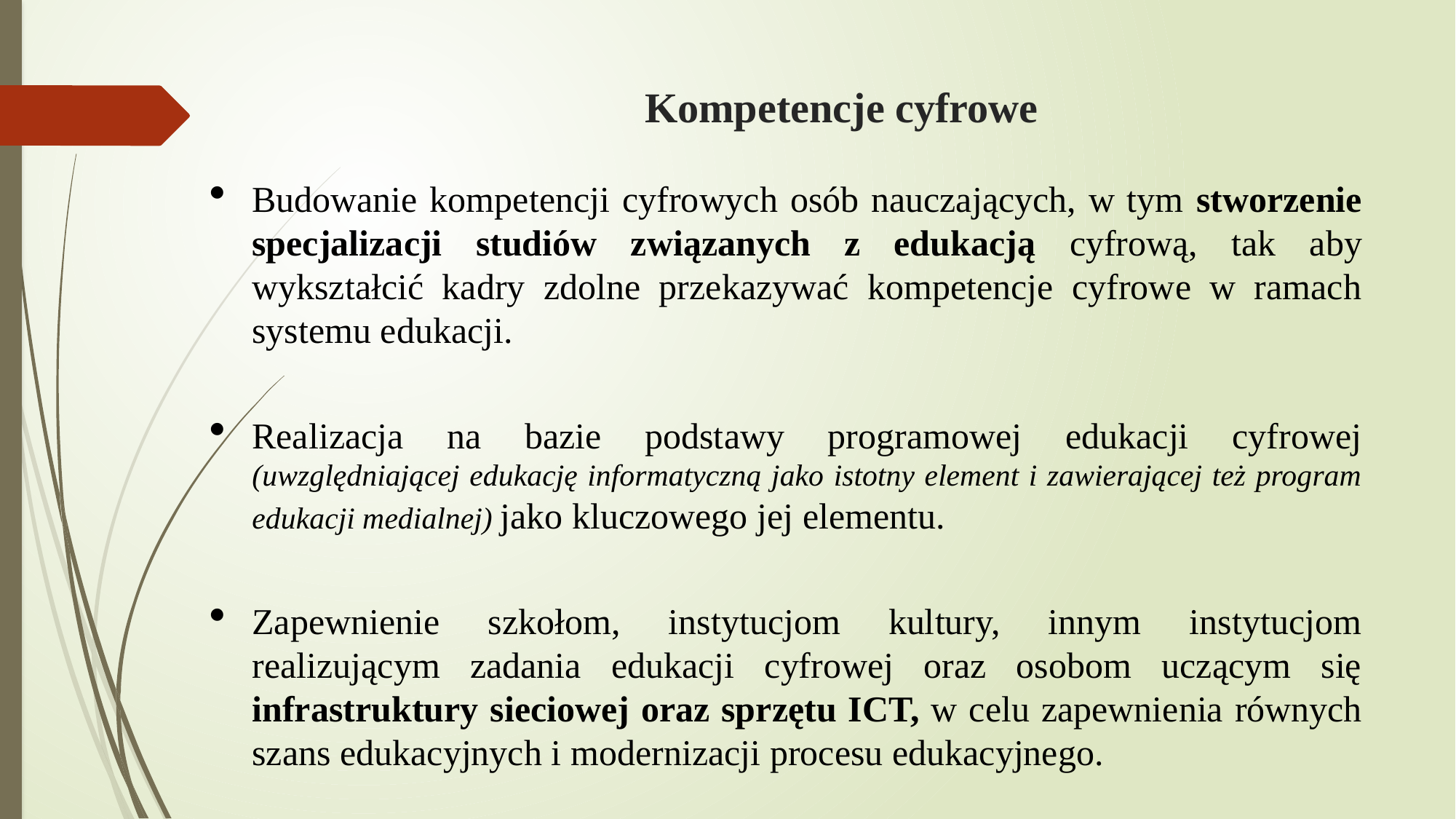

# Kompetencje cyfrowe
Budowanie kompetencji cyfrowych osób nauczających, w tym stworzenie specjalizacji studiów związanych z edukacją cyfrową, tak aby wykształcić kadry zdolne przekazywać kompetencje cyfrowe w ramach systemu edukacji.

Realizacja na bazie podstawy programowej edukacji cyfrowej (uwzględniającej edukację informatyczną jako istotny element i zawierającej też program edukacji medialnej) jako kluczowego jej elementu.

Zapewnienie szkołom, instytucjom kultury, innym instytucjom realizującym zadania edukacji cyfrowej oraz osobom uczącym się infrastruktury sieciowej oraz sprzętu ICT, w celu zapewnienia równych szans edukacyjnych i modernizacji procesu edukacyjnego.